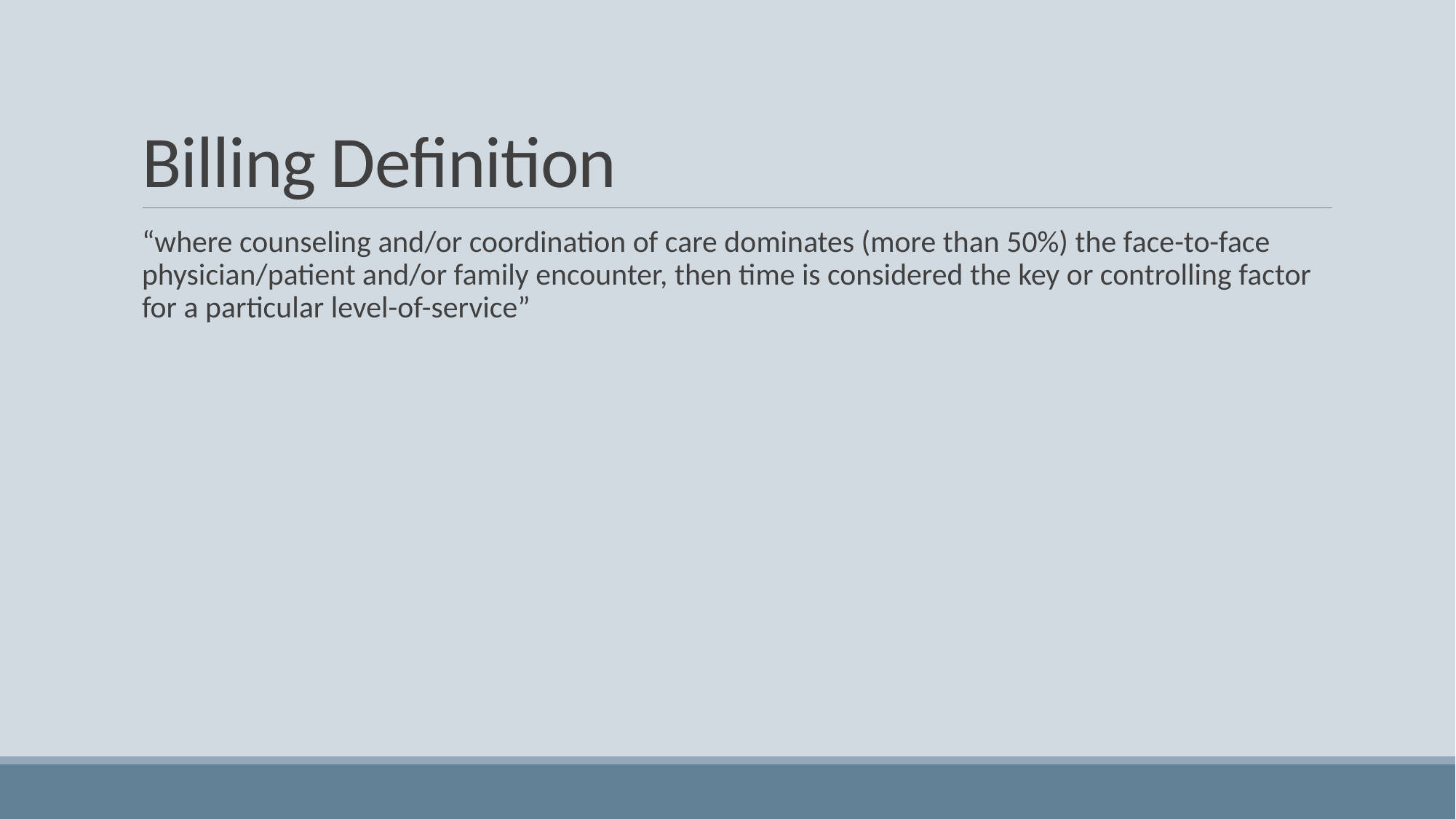

# Billing Definition
“where counseling and/or coordination of care dominates (more than 50%) the face-to-face physician/patient and/or family encounter, then time is considered the key or controlling factor for a particular level-of-service”